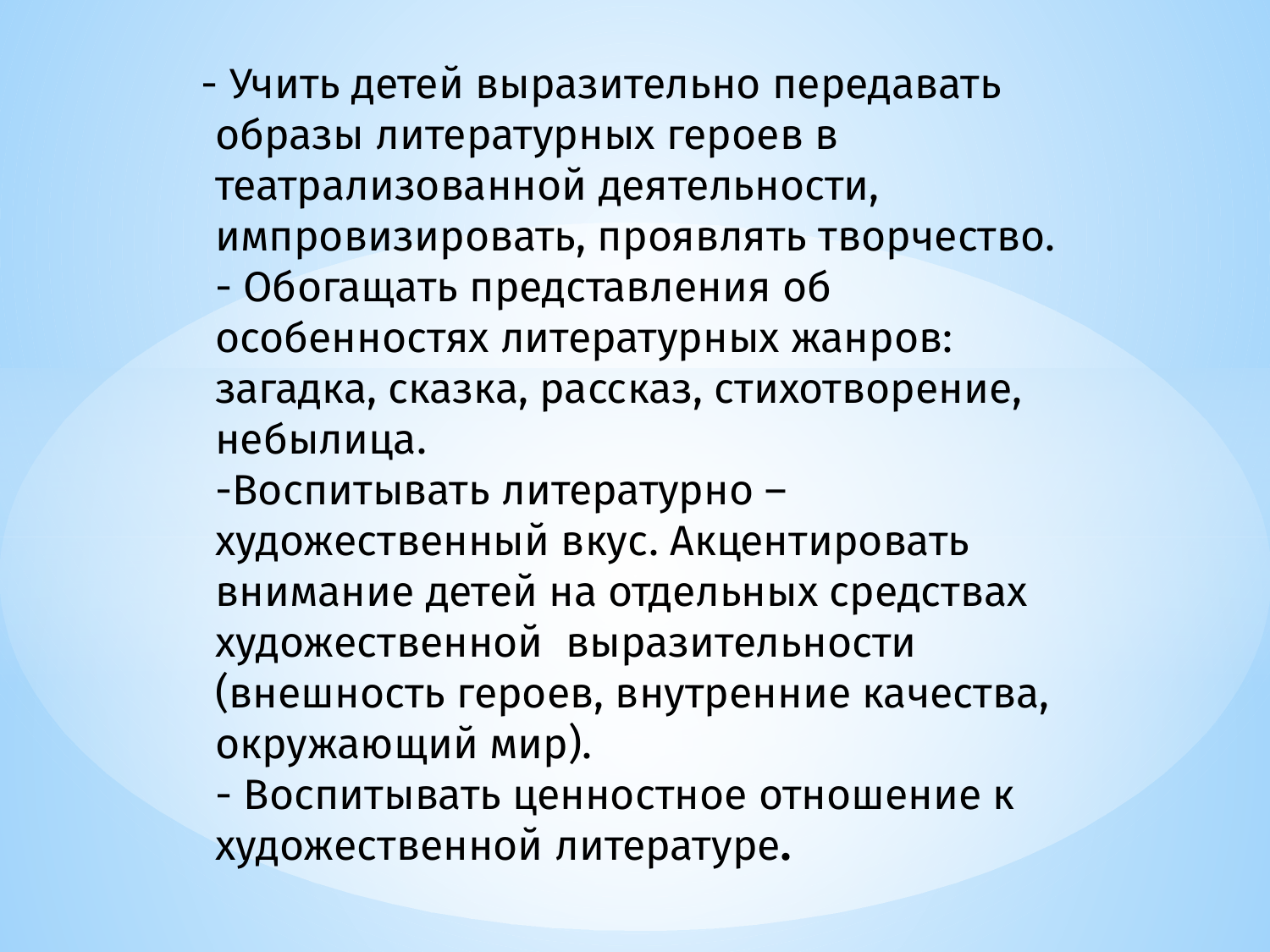

# - Учить детей выразительно передавать образы литературных героев в театрализованной деятельности, импровизировать, проявлять творчество. - Обогащать представления об особенностях литературных жанров: загадка, сказка, рассказ, стихотворение, небылица. -Воспитывать литературно – художественный вкус. Акцентировать внимание детей на отдельных средствах  художественной  выразительности  (внешность героев, внутренние качества, окружающий мир). - Воспитывать ценностное отношение к художественной литературе.